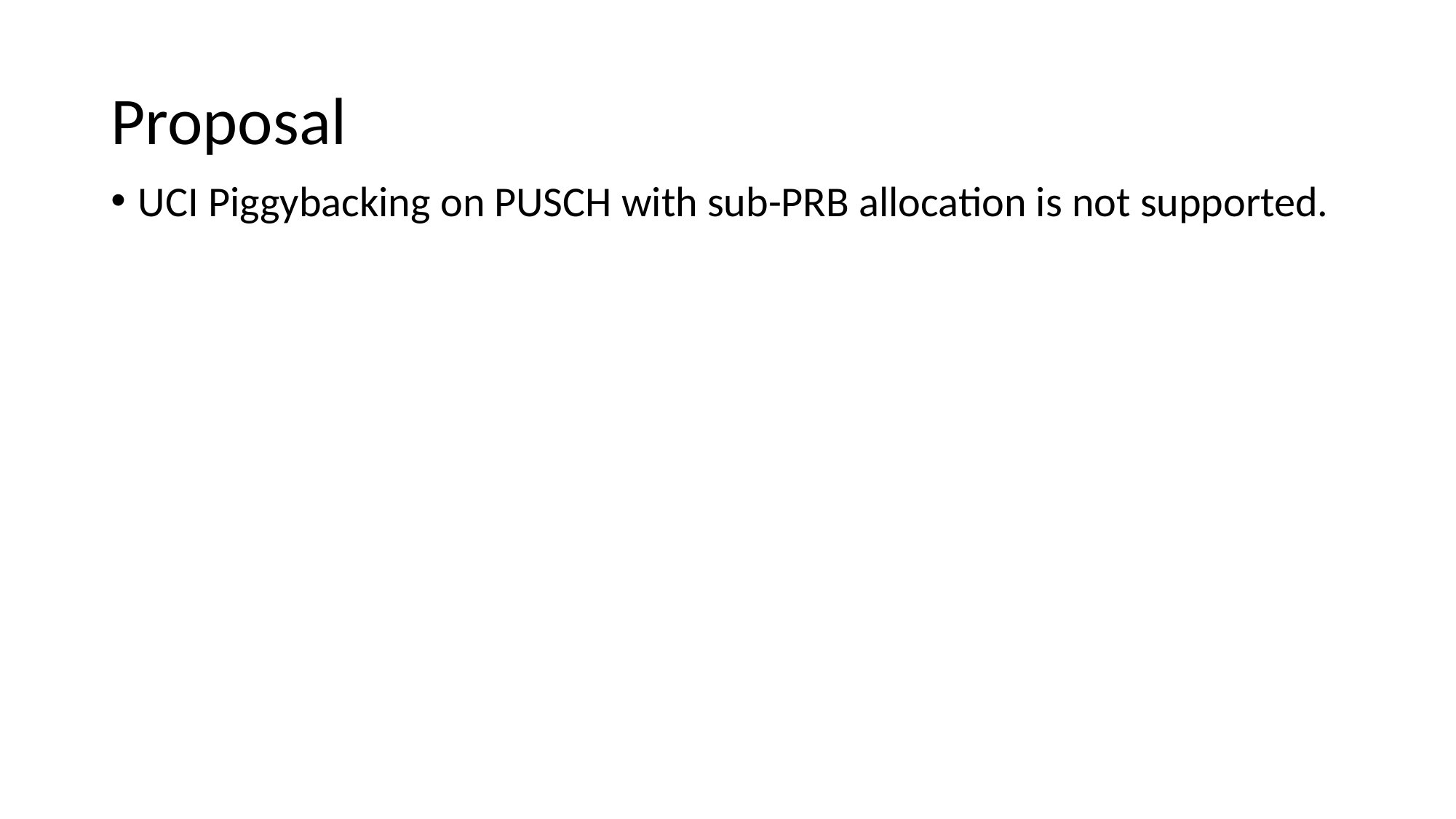

# Proposal
UCI Piggybacking on PUSCH with sub-PRB allocation is not supported.